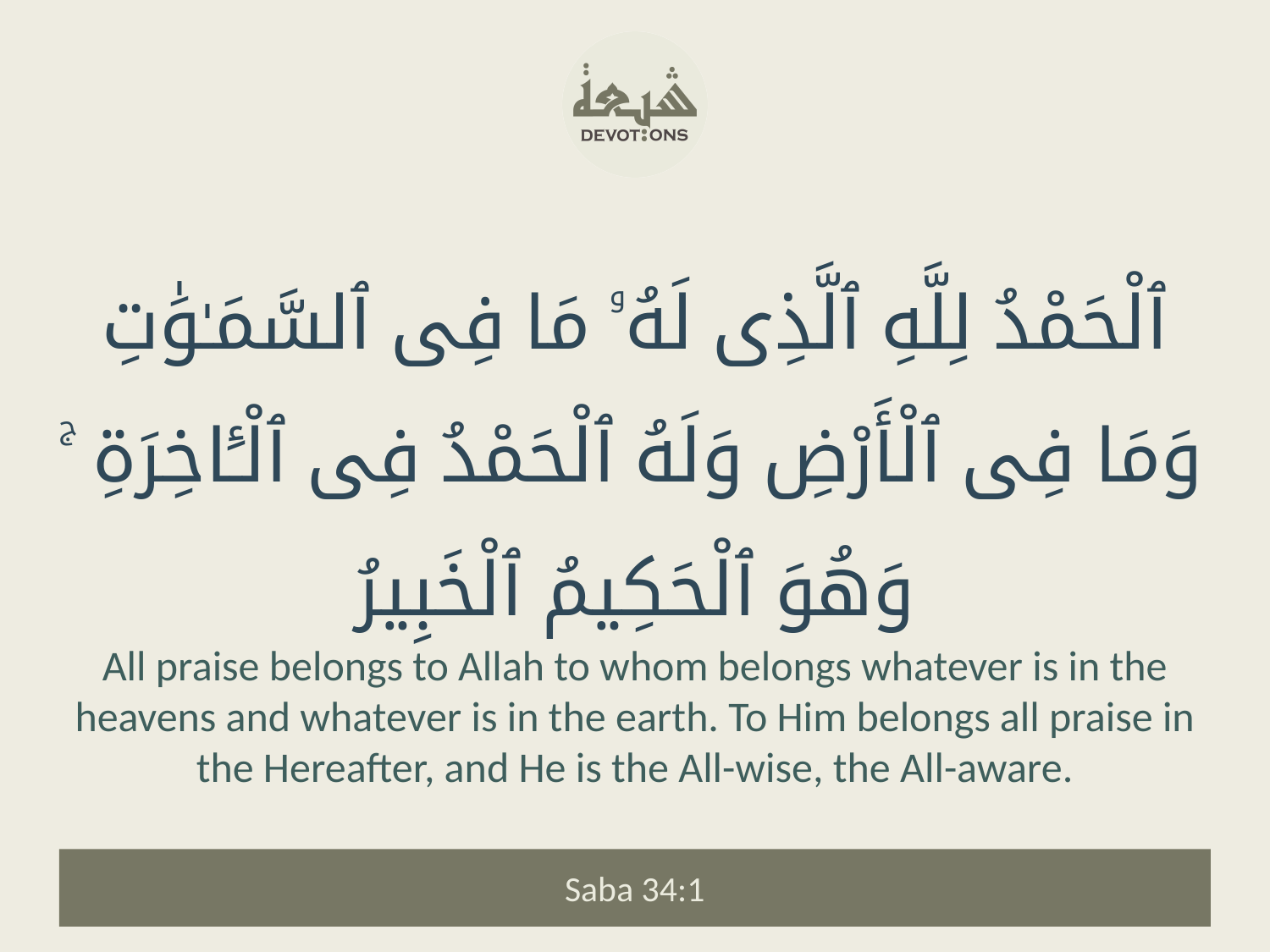

ٱلْحَمْدُ لِلَّهِ ٱلَّذِى لَهُۥ مَا فِى ٱلسَّمَـٰوَٰتِ وَمَا فِى ٱلْأَرْضِ وَلَهُ ٱلْحَمْدُ فِى ٱلْـَٔاخِرَةِ ۚ وَهُوَ ٱلْحَكِيمُ ٱلْخَبِيرُ
All praise belongs to Allah to whom belongs whatever is in the heavens and whatever is in the earth. To Him belongs all praise in the Hereafter, and He is the All-wise, the All-aware.
Saba 34:1